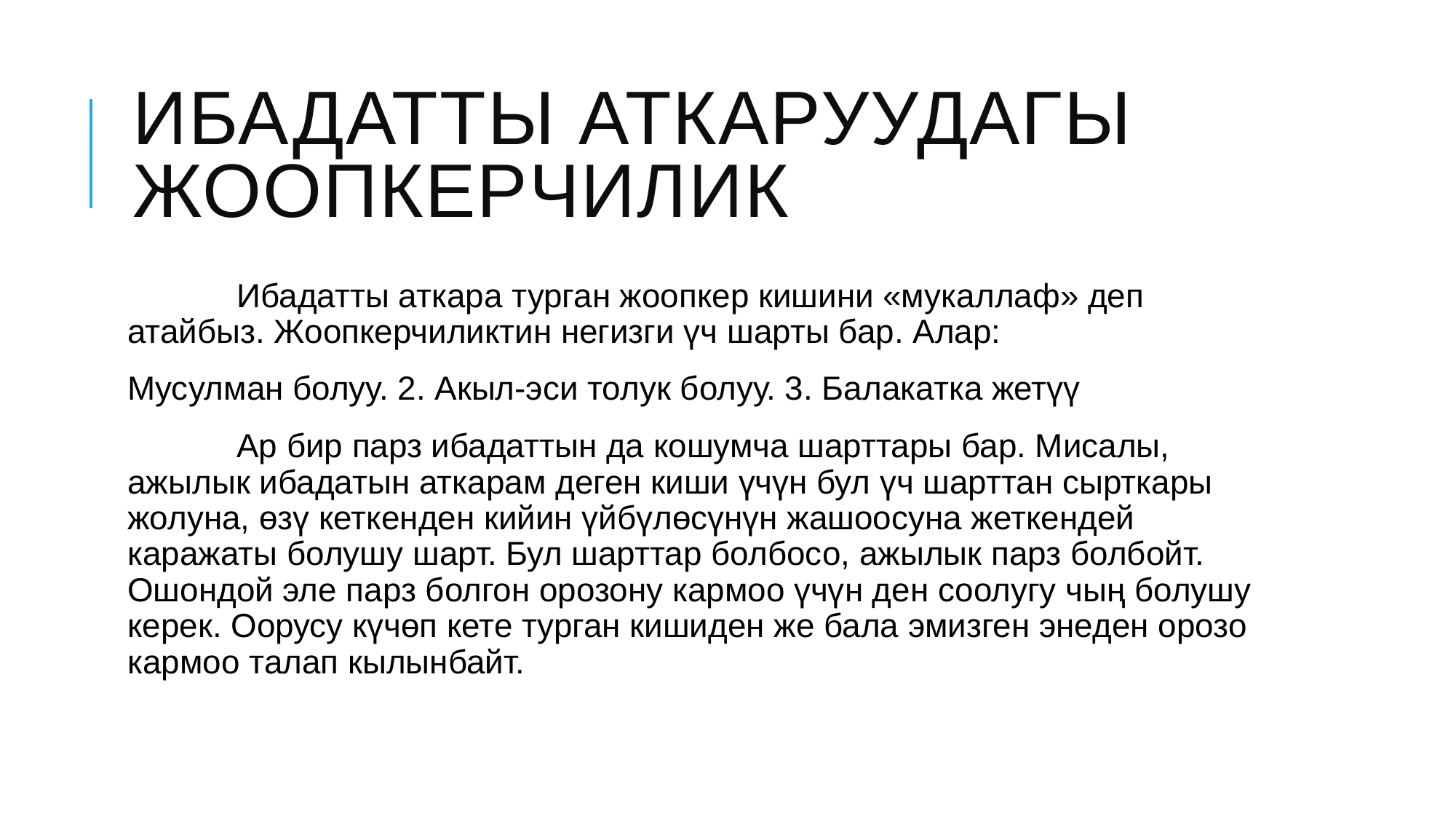

# ИБАДАТТЫ АТКАРУУДАГЫ ЖООПКЕРЧИЛИК
	Ибадатты аткара турган жоопкер кишини «мукаллаф» деп атайбыз. Жоопкерчиликтин негизги үч шарты бар. Алар:
Мусулман болуу. 2. Акыл-эси толук болуу. 3. Балакатка жетүү
	Ар бир парз ибадаттын да кошумча шарттары бар. Мисалы, ажылык ибадатын аткарам деген киши үчүн бул үч шарттан сырткары жолуна, өзү кеткенден кийин үйбүлөсүнүн жашоосуна жеткендей каражаты болушу шарт. Бул шарттар болбосо, ажылык парз болбойт. Ошондой эле парз болгон орозону кармоо үчүн ден соолугу чың болушу керек. Оорусу күчөп кете турган кишиден же бала эмизген энеден орозо кармоо талап кылынбайт.